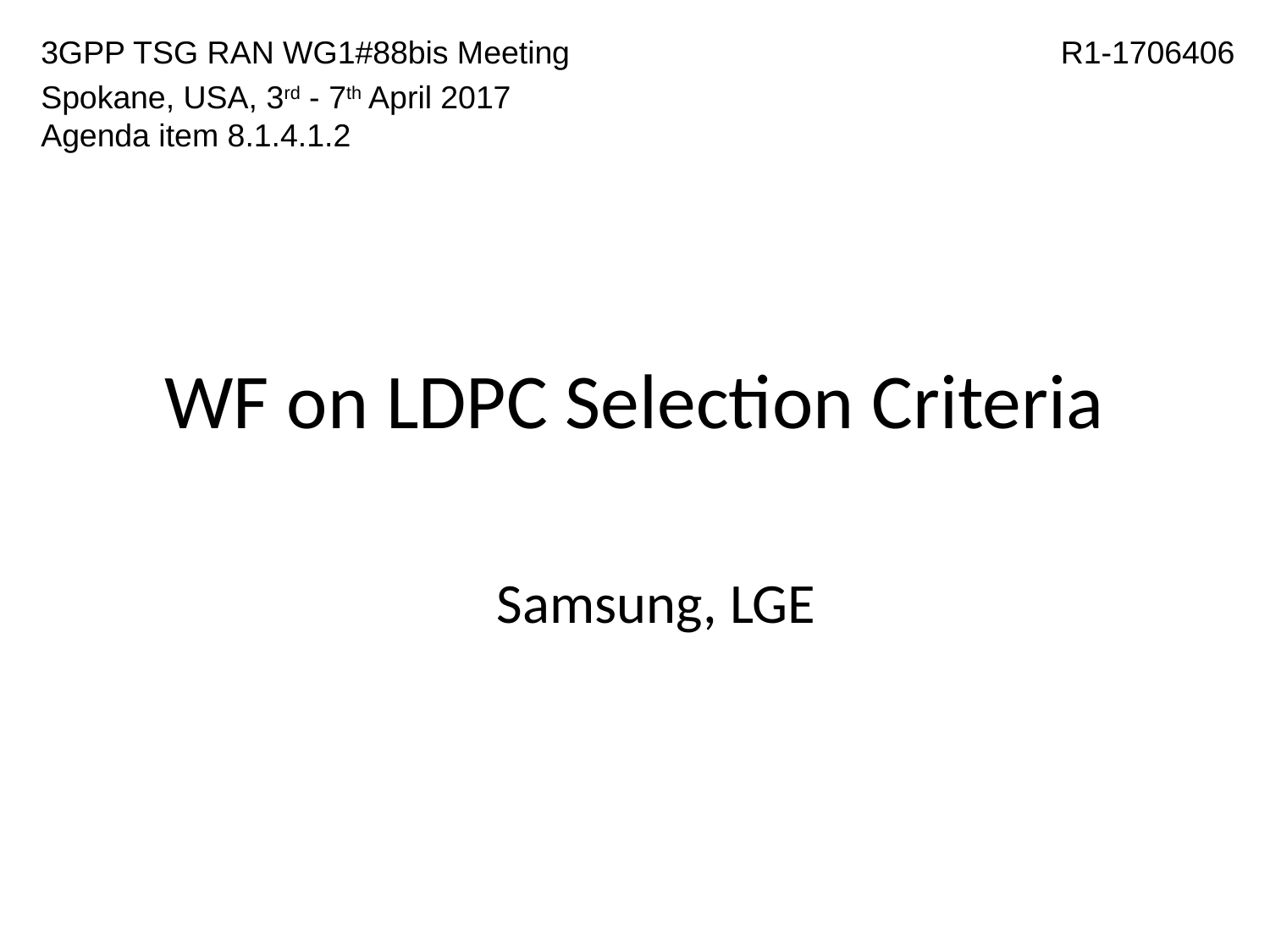

3GPP TSG RAN WG1#88bis Meeting
Spokane, USA, 3rd - 7th April 2017
Agenda item 8.1.4.1.2
R1-1706406
# WF on LDPC Selection Criteria
Samsung, LGE